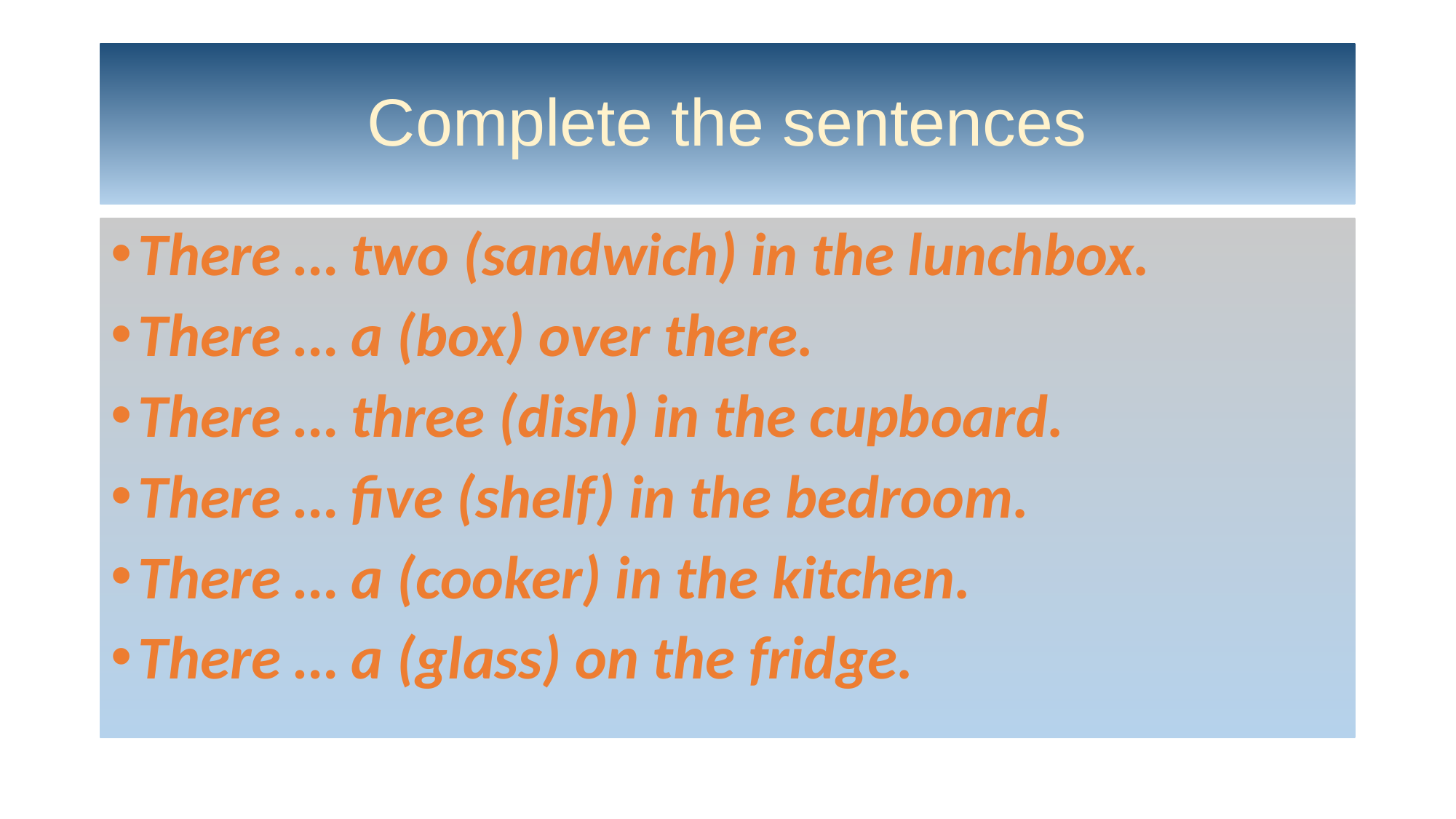

# Complete the sentences
There … two (sandwich) in the lunchbox.
There … a (box) over there.
There … three (dish) in the cupboard.
There … five (shelf) in the bedroom.
There … a (cooker) in the kitchen.
There … a (glass) on the fridge.